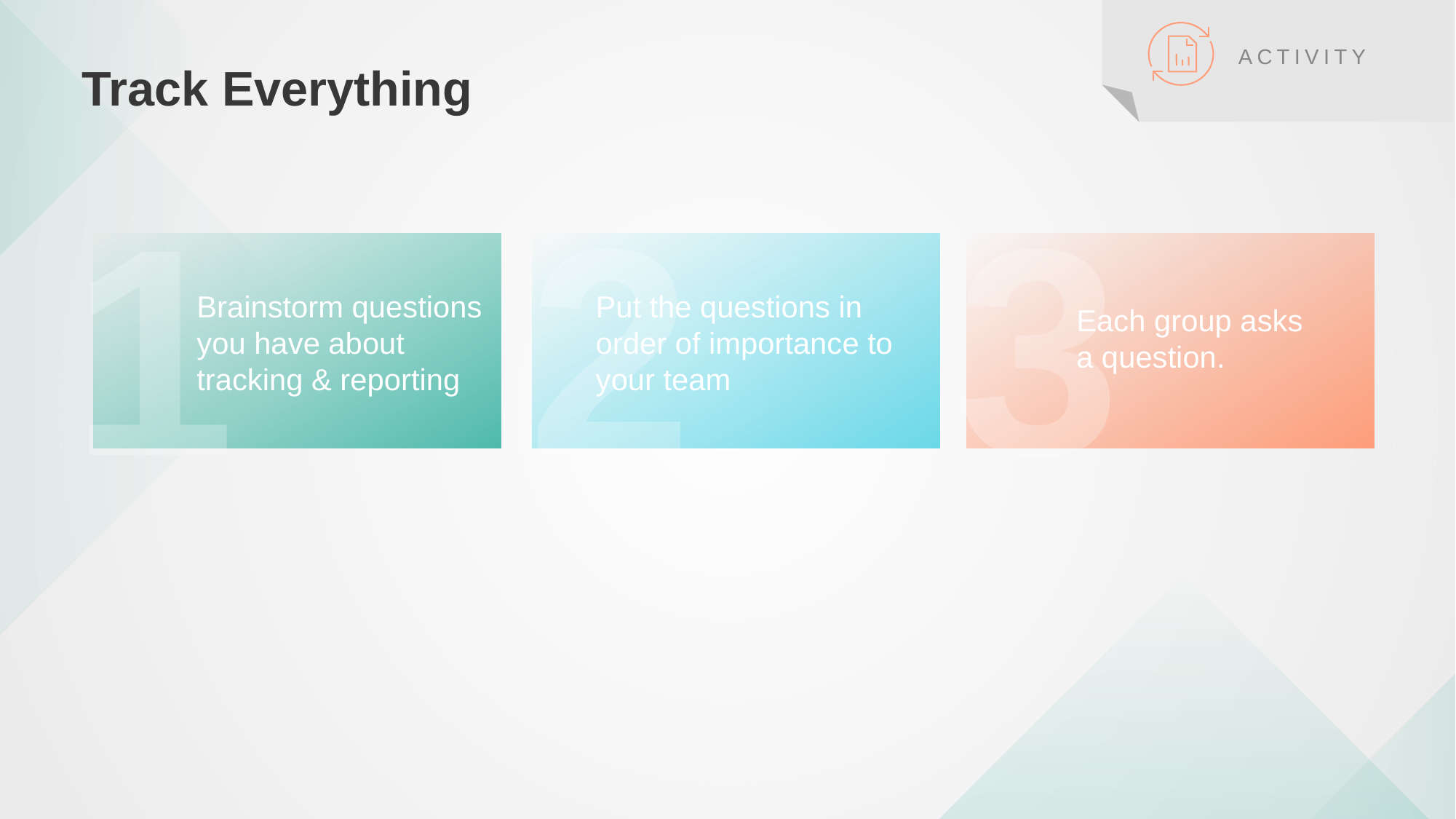

# Track Everything
ACTIVITY
1

Brainstorm questions you have about tracking & reporting
2

Put the questions in order of importance to your team
3

Each group asks
a question.